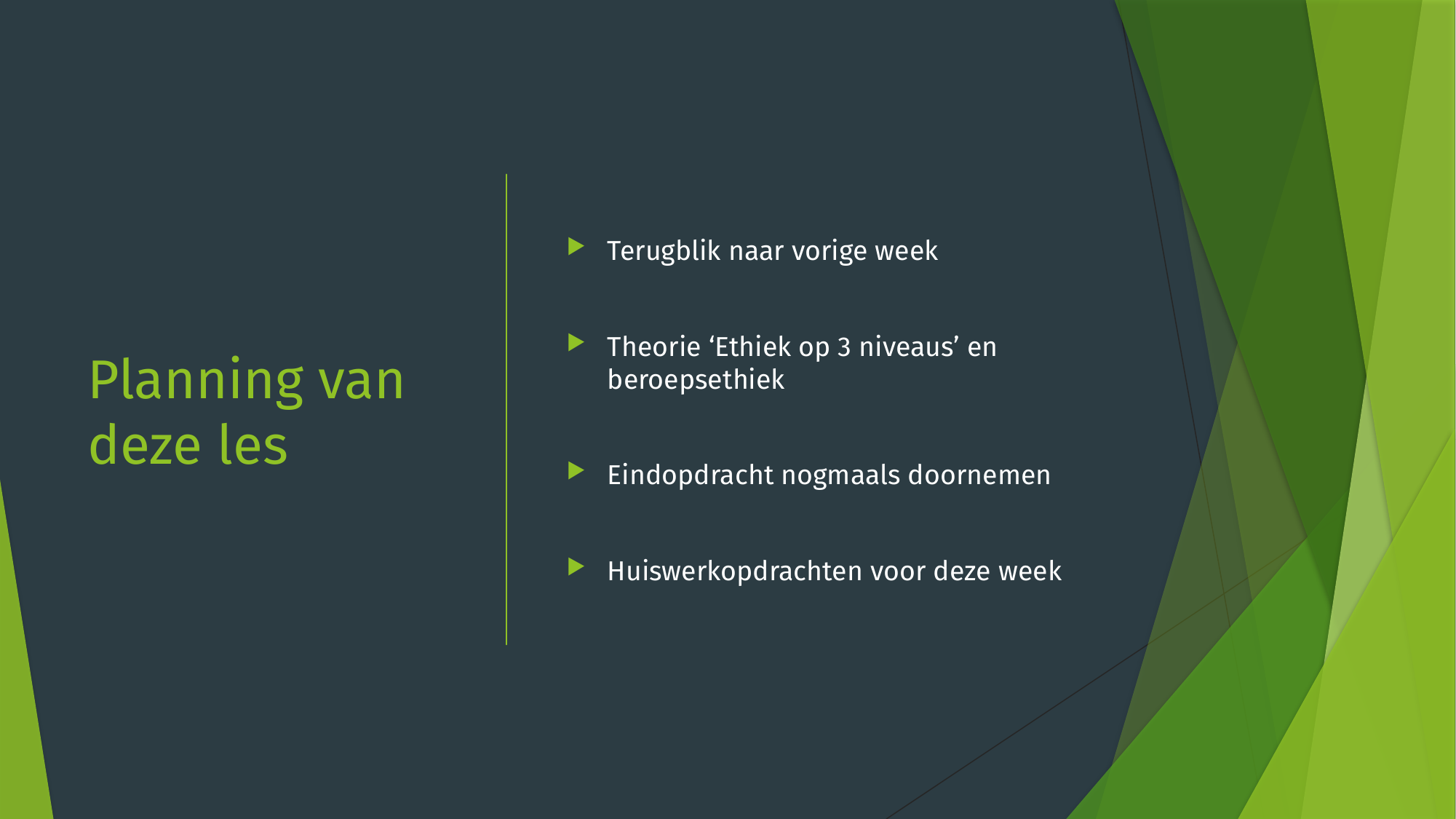

# Planning van deze les
Terugblik naar vorige week

Theorie ‘Ethiek op 3 niveaus’ en beroepsethiek

Eindopdracht nogmaals doornemen

Huiswerkopdrachten voor deze week